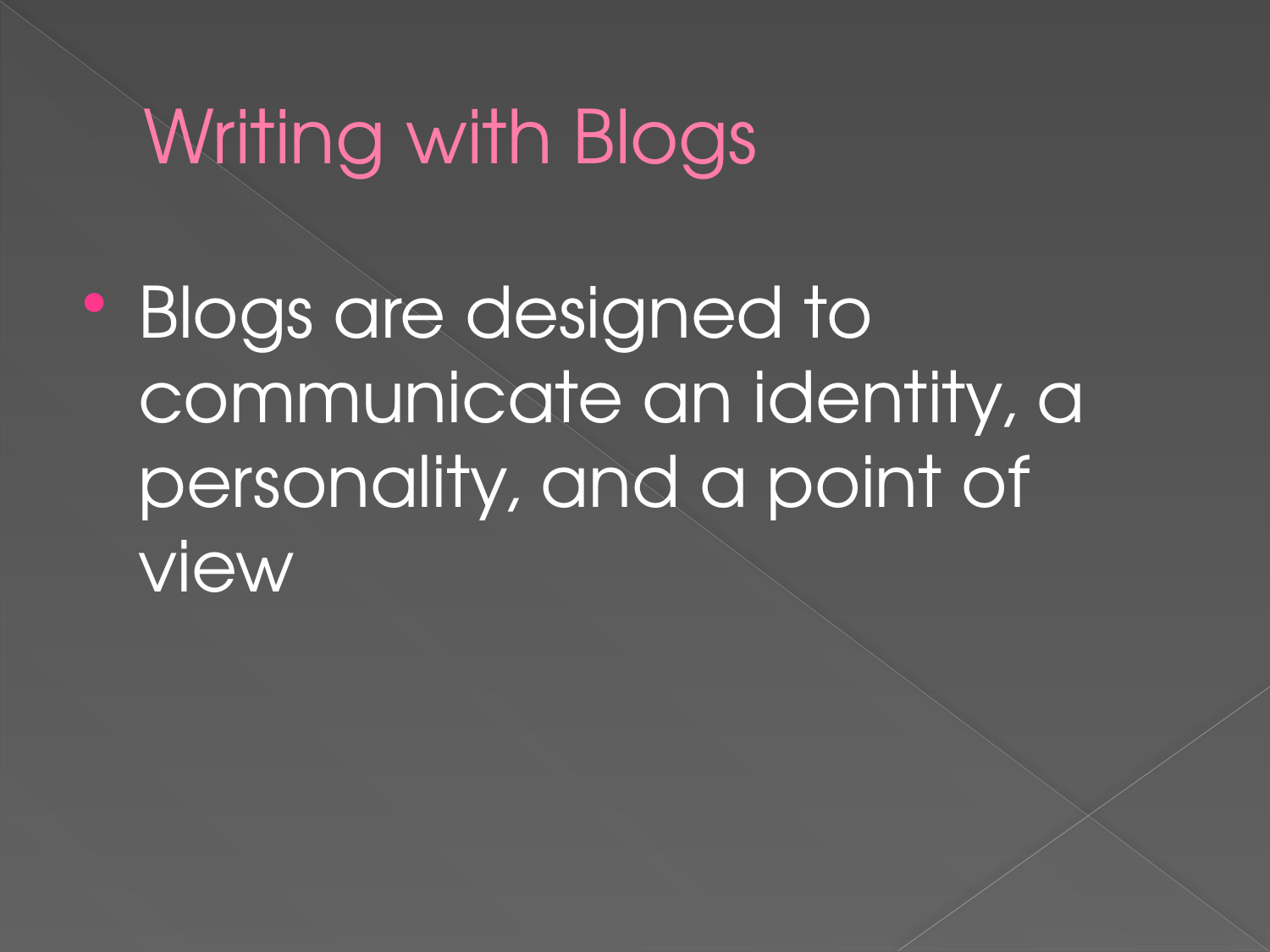

# Writing with Blogs
Blogs are designed to communicate an identity, a personality, and a point of view